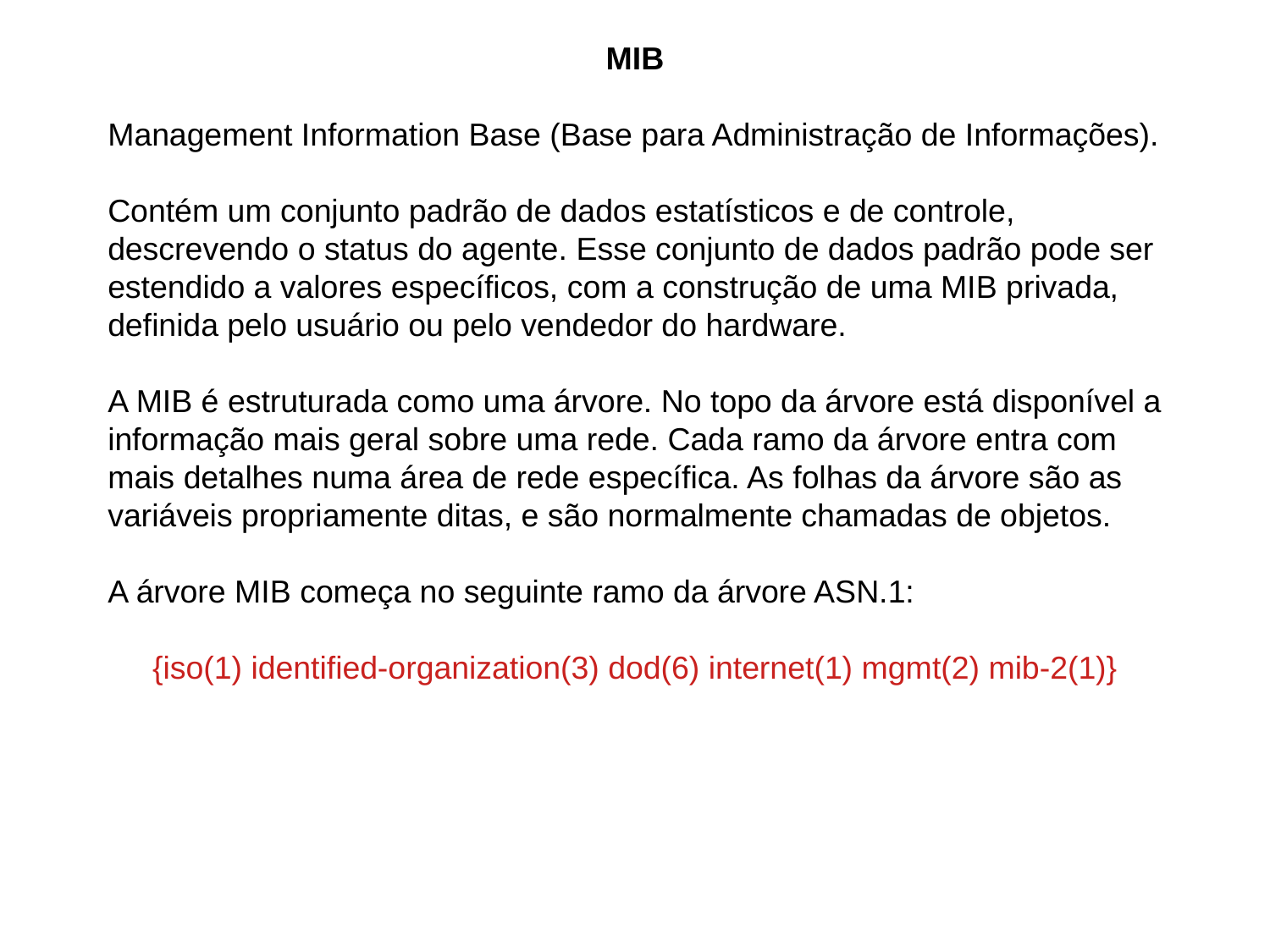

MIB

Management Information Base (Base para Administração de Informações).

Contém um conjunto padrão de dados estatísticos e de controle, descrevendo o status do agente. Esse conjunto de dados padrão pode ser estendido a valores específicos, com a construção de uma MIB privada, definida pelo usuário ou pelo vendedor do hardware.

A MIB é estruturada como uma árvore. No topo da árvore está disponível a informação mais geral sobre uma rede. Cada ramo da árvore entra com mais detalhes numa área de rede específica. As folhas da árvore são as variáveis propriamente ditas, e são normalmente chamadas de objetos.

A árvore MIB começa no seguinte ramo da árvore ASN.1:

{iso(1) identified-organization(3) dod(6) internet(1) mgmt(2) mib-2(1)}